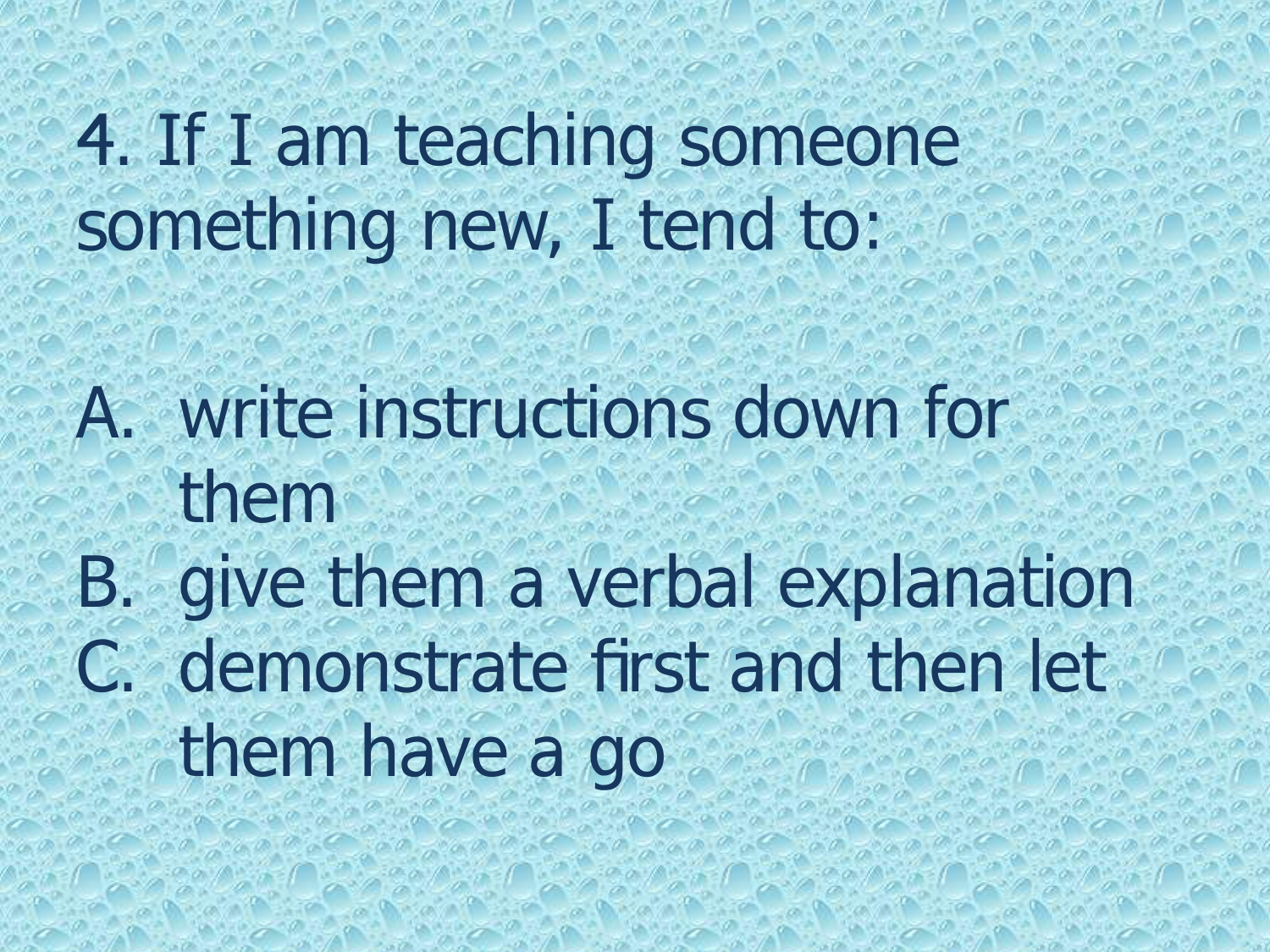

4. If I am teaching someone something new, I tend to:

write instructions down for them
give them a verbal explanation
demonstrate first and then let them have a go